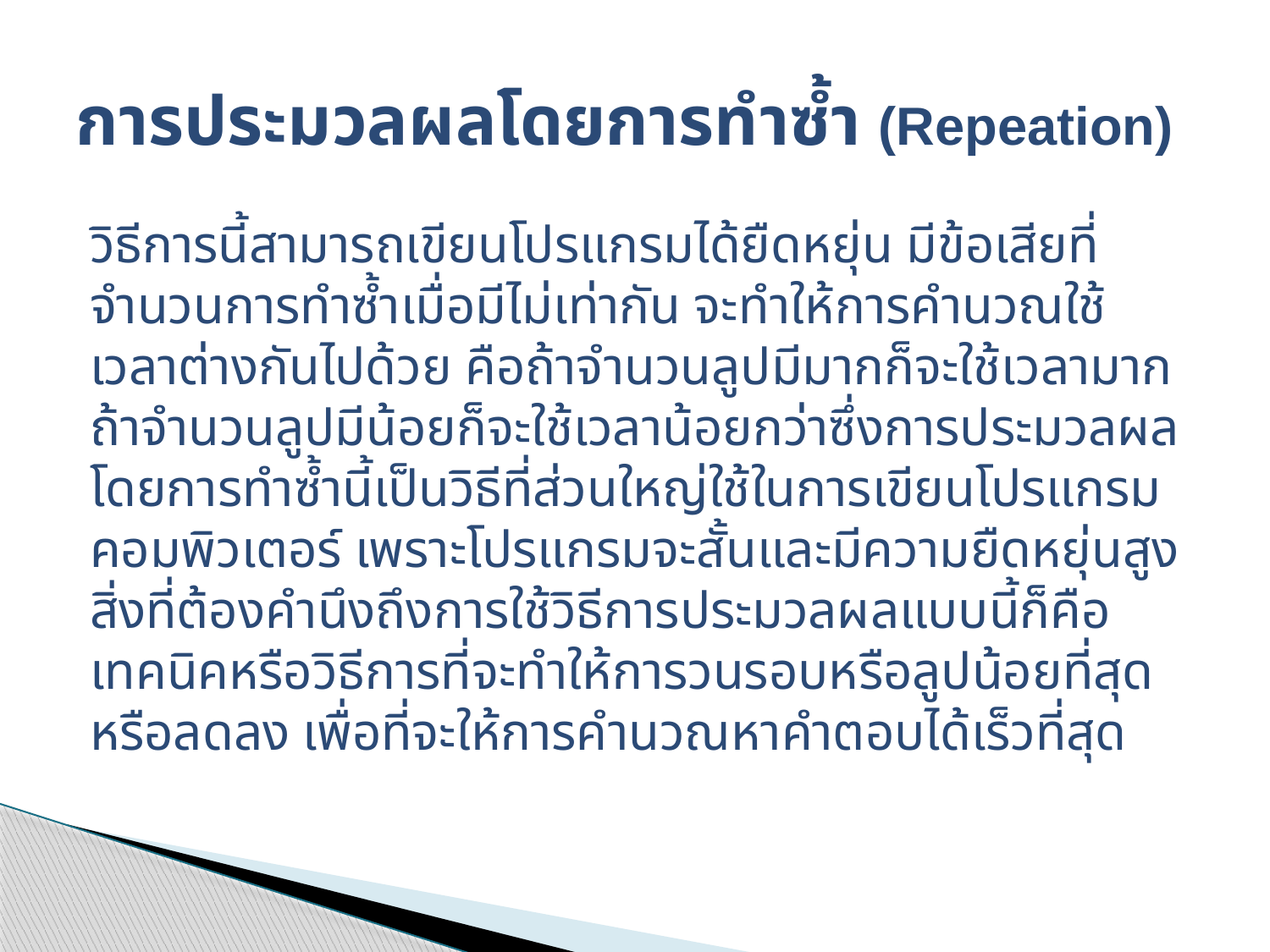

# การประมวลผลโดยการทำซ้ำ (Repeation)
	วิธีการนี้สามารถเขียนโปรแกรมได้ยืดหยุ่น มีข้อเสียที่จำนวนการทำซ้ำเมื่อมีไม่เท่ากัน จะทำให้การคำนวณใช้เวลาต่างกันไปด้วย คือถ้าจำนวนลูปมีมากก็จะใช้เวลามาก ถ้าจำนวนลูปมีน้อยก็จะใช้เวลาน้อยกว่าซึ่งการประมวลผลโดยการทำซ้ำนี้เป็นวิธีที่ส่วนใหญ่ใช้ในการเขียนโปรแกรมคอมพิวเตอร์ เพราะโปรแกรมจะสั้นและมีความยืดหยุ่นสูง สิ่งที่ต้องคำนึงถึงการใช้วิธีการประมวลผลแบบนี้ก็คือเทคนิคหรือวิธีการที่จะทำให้การวนรอบหรือลูปน้อยที่สุดหรือลดลง เพื่อที่จะให้การคำนวณหาคำตอบได้เร็วที่สุด